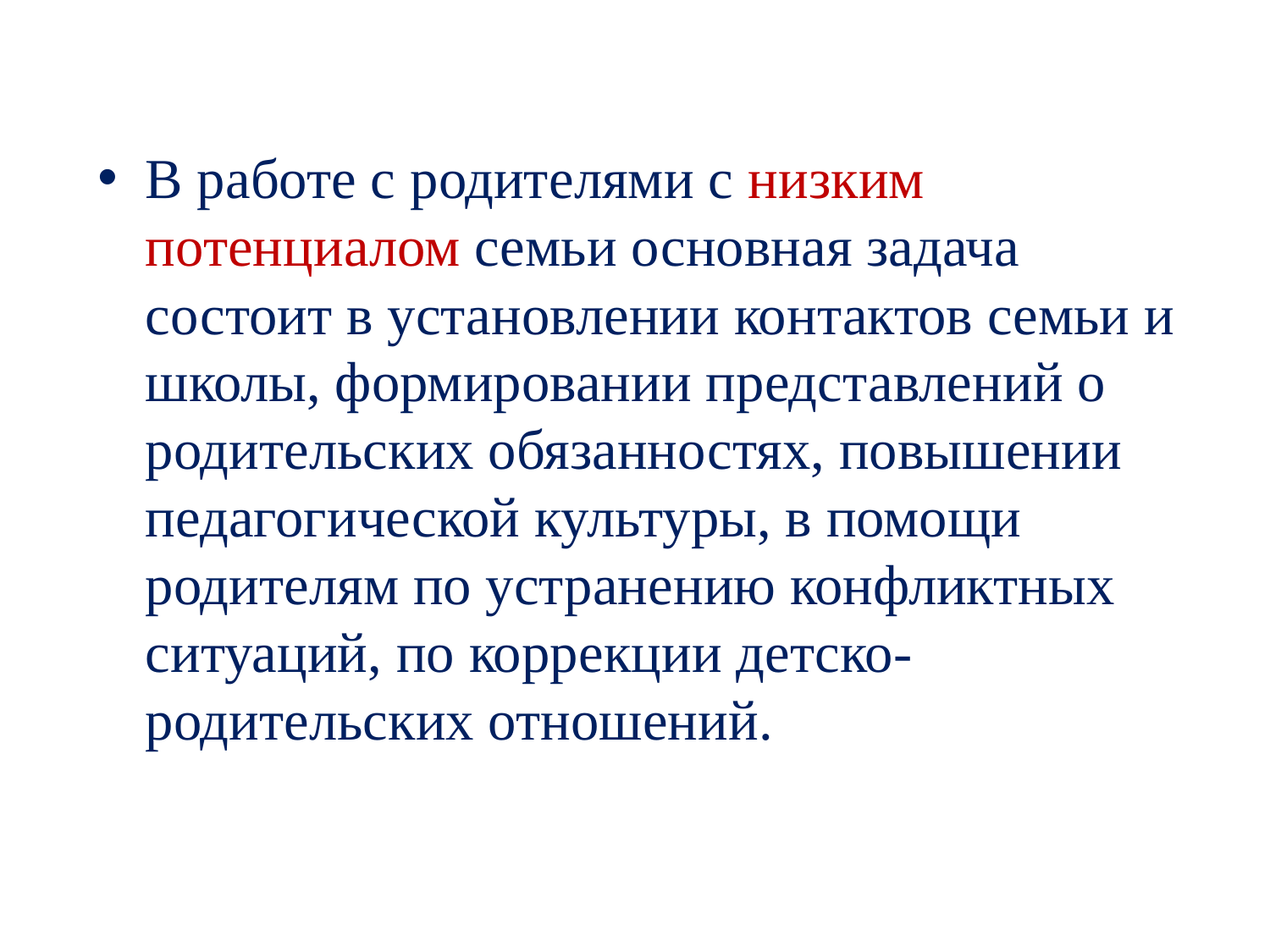

В работе с родителями с низким потенциалом семьи основная задача состоит в установлении контактов семьи и школы, формировании представлений о родительских обязанностях, повышении педагогической культуры, в помощи родителям по устранению конфликтных ситуаций, по коррекции детско-родительских отношений.